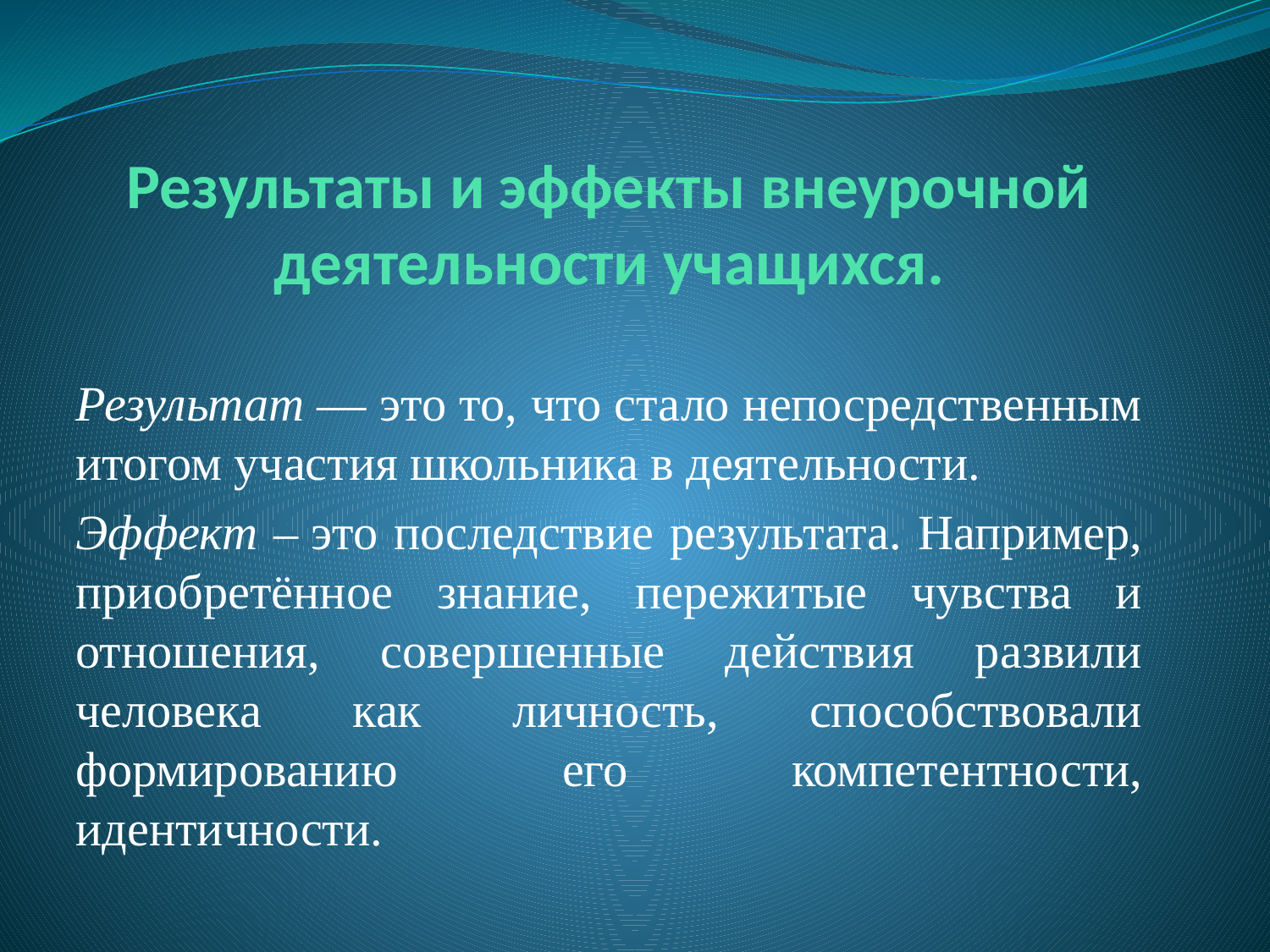

# Результаты и эффекты внеурочной деятельности учащихся.
Результат — это то, что стало непосредственным итогом участия школьника в деятельности.
Эффект – это последствие результата. Например, приобретённое знание, пережитые чувства и отношения, совершенные действия развили человека как личность, способствовали формированию его компетентности, идентичности.